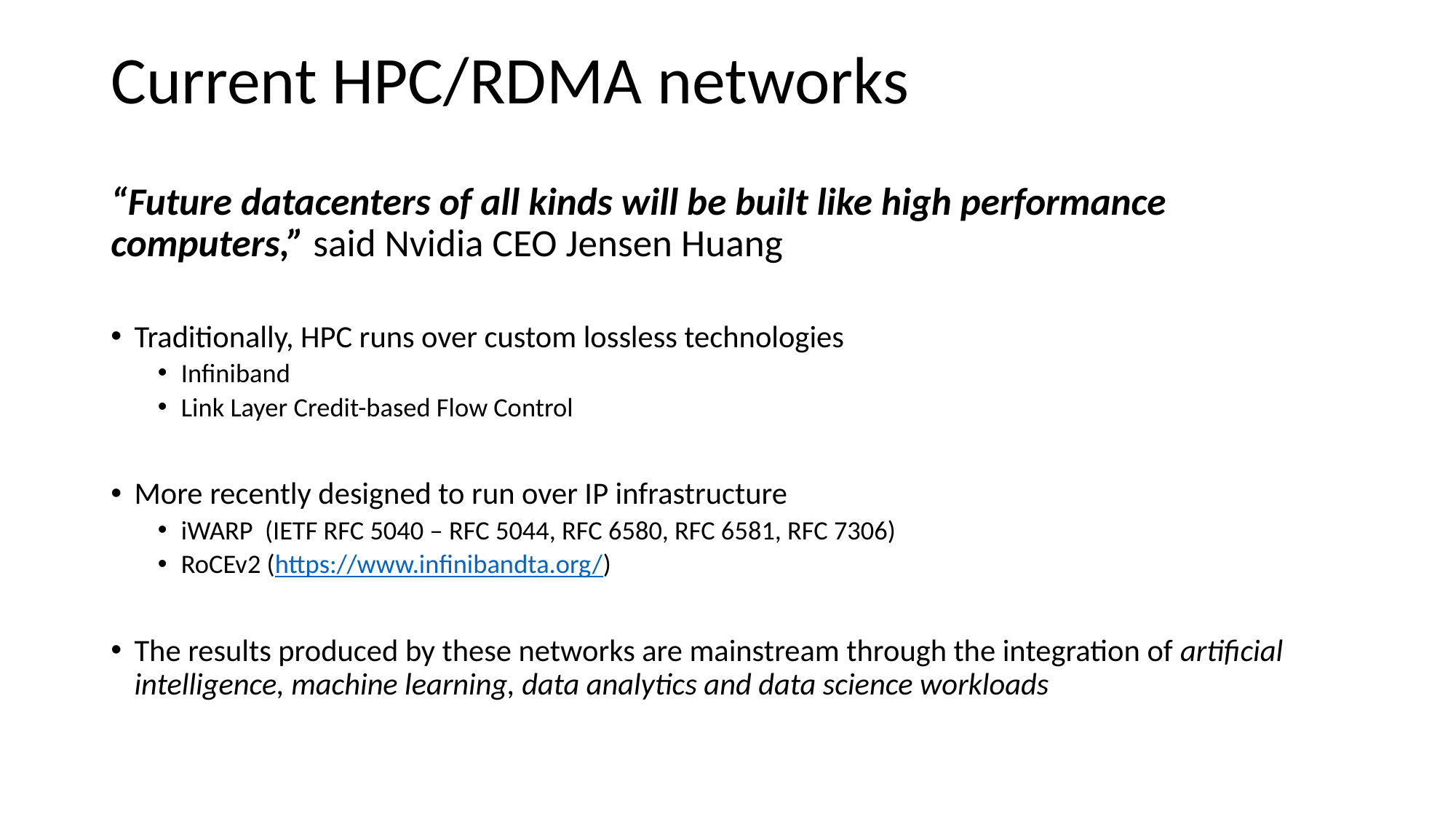

# Current HPC/RDMA networks
“Future datacenters of all kinds will be built like high performance computers,” said Nvidia CEO Jensen Huang

Traditionally, HPC runs over custom lossless technologies
Infiniband
Link Layer Credit-based Flow Control

More recently designed to run over IP infrastructure
iWARP  (IETF RFC 5040 – RFC 5044, RFC 6580, RFC 6581, RFC 7306)
RoCEv2 (https://www.infinibandta.org/)

The results produced by these networks are mainstream through the integration of artificial intelligence, machine learning, data analytics and data science workloads